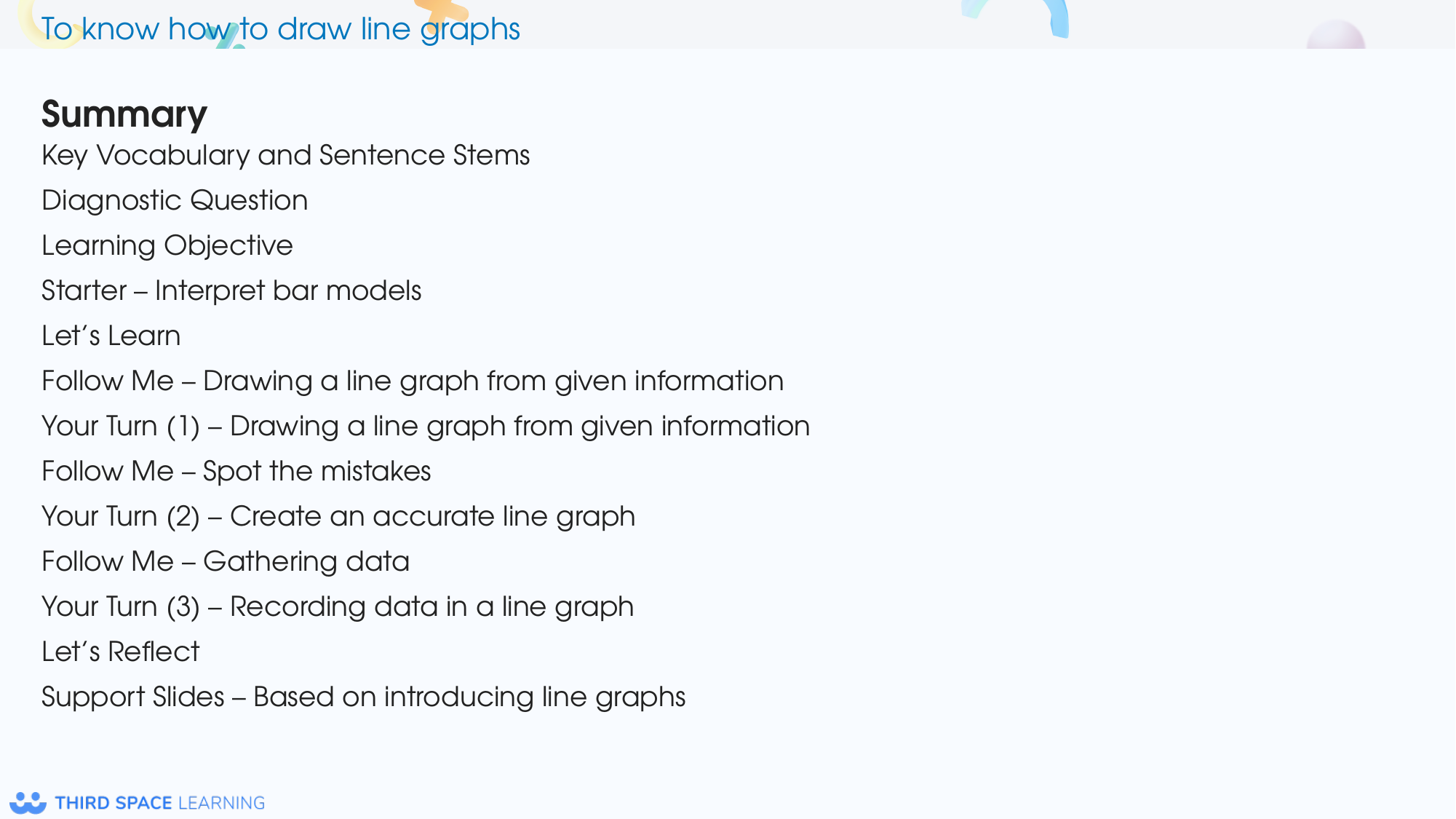

Summary
Key Vocabulary and Sentence Stems
Diagnostic Question
Learning Objective
Starter – Interpret bar models
Let’s Learn
Follow Me – Drawing a line graph from given information
Your Turn (1) – Drawing a line graph from given information
Follow Me – Spot the mistakes
Your Turn (2) – Create an accurate line graph
Follow Me – Gathering data
Your Turn (3) – Recording data in a line graph
Let’s Reflect
Support Slides – Based on introducing line graphs